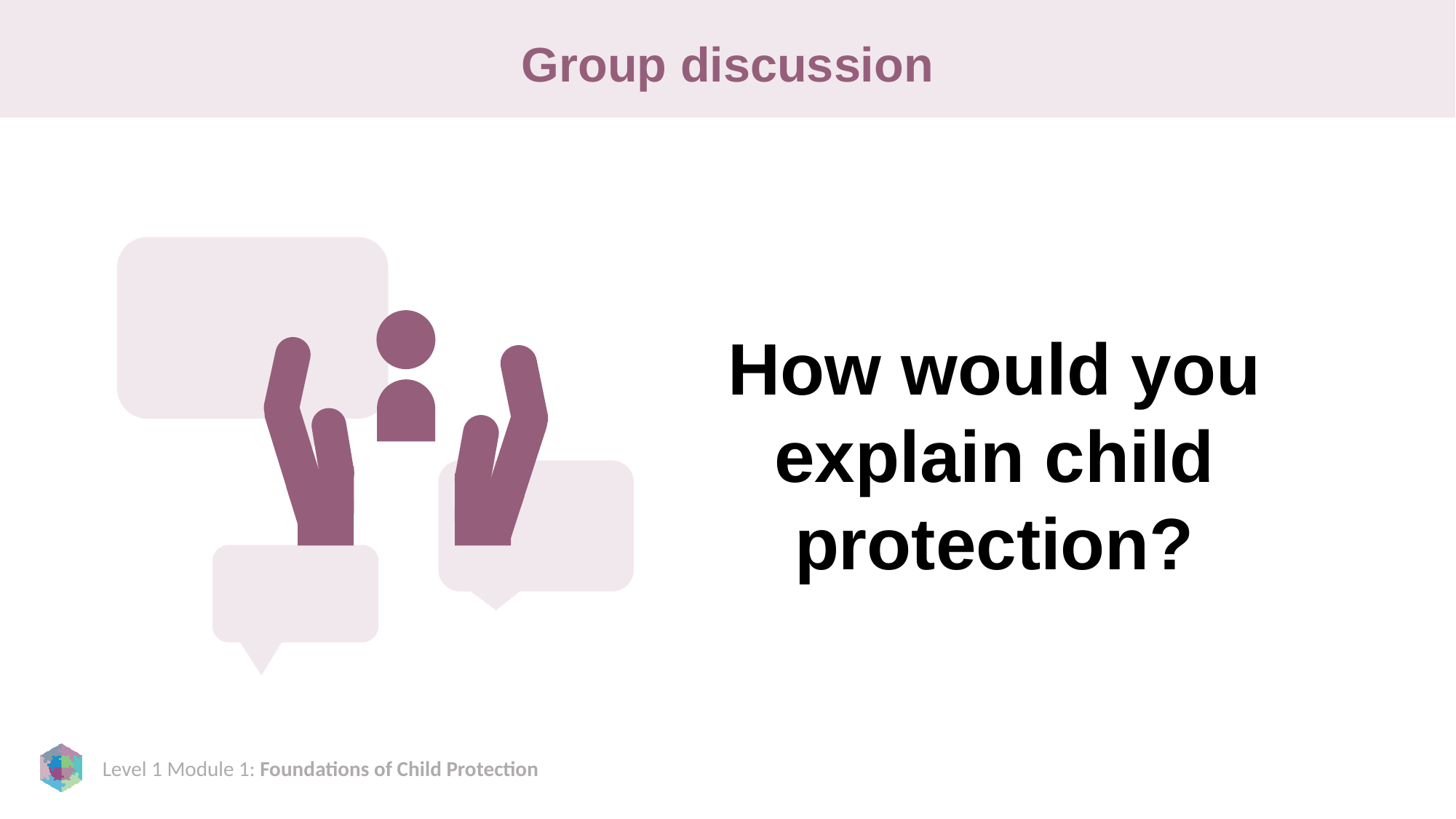

# Group discussion

How would you explain child protection?